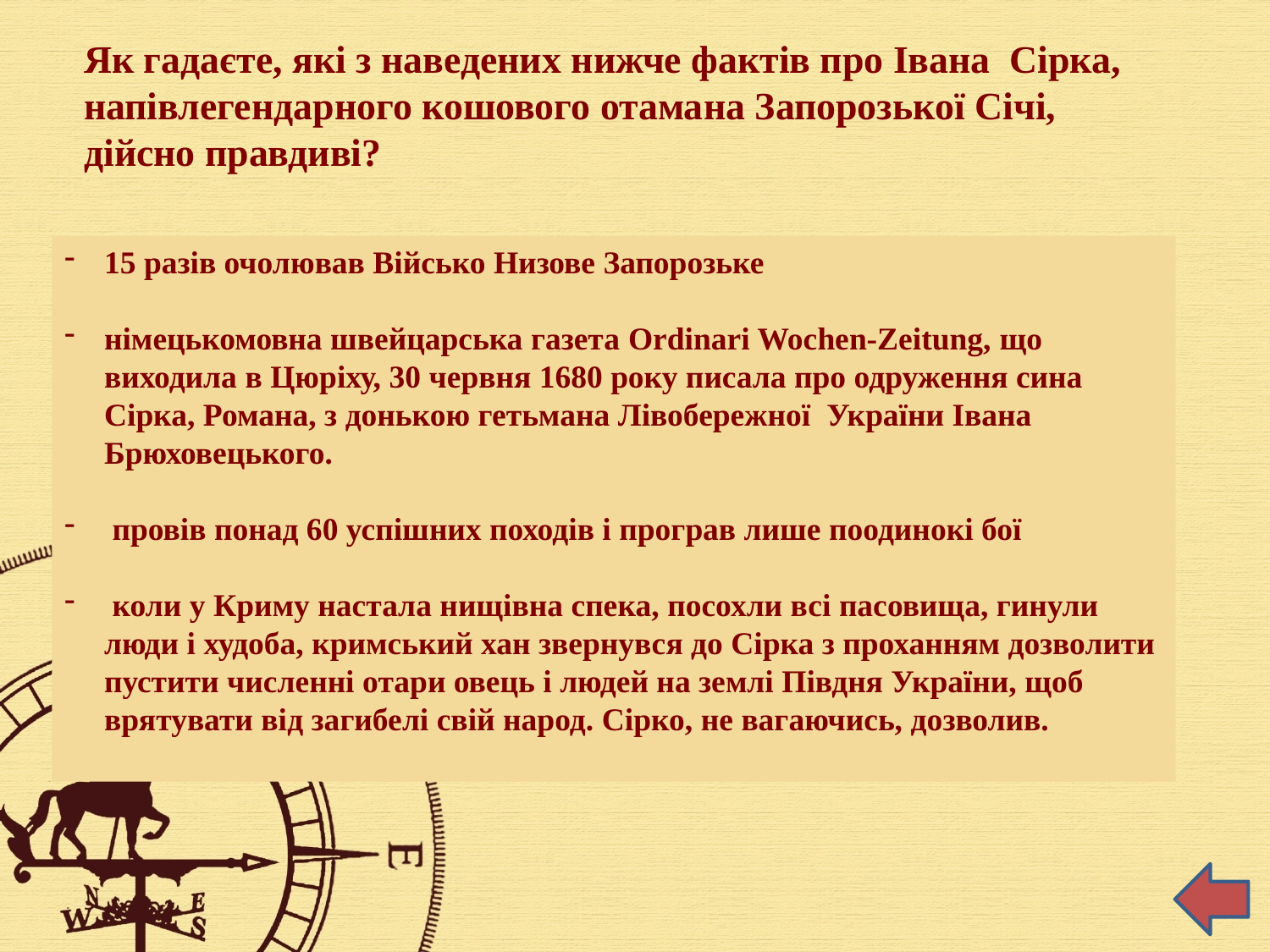

Як гадаєте, які з наведених нижче фактів про Івана  Сірка, напівлегендарного кошового отамана Запорозької Січі,
дійсно правдиві?
15 разів очолював Військо Низове Запорозьке

німецькомовна швейцарська газета Ordinari Wochen-Zeitung, що виходила в Цюріху, 30 червня 1680 року писала про одруження сина Сірка, Романа, з донькою гетьмана Лівобережної  України Івана Брюховецького.

 провів понад 60 успішних походів і програв лише поодинокі бої

 коли у Криму настала нищівна спека, посохли всі пасовища, гинули люди і худоба, кримський хан звернувся до Сірка з проханням дозволити пустити численні отари овець і людей на землі Півдня України, щоб врятувати від загибелі свій народ. Сірко, не вагаючись, дозволив.